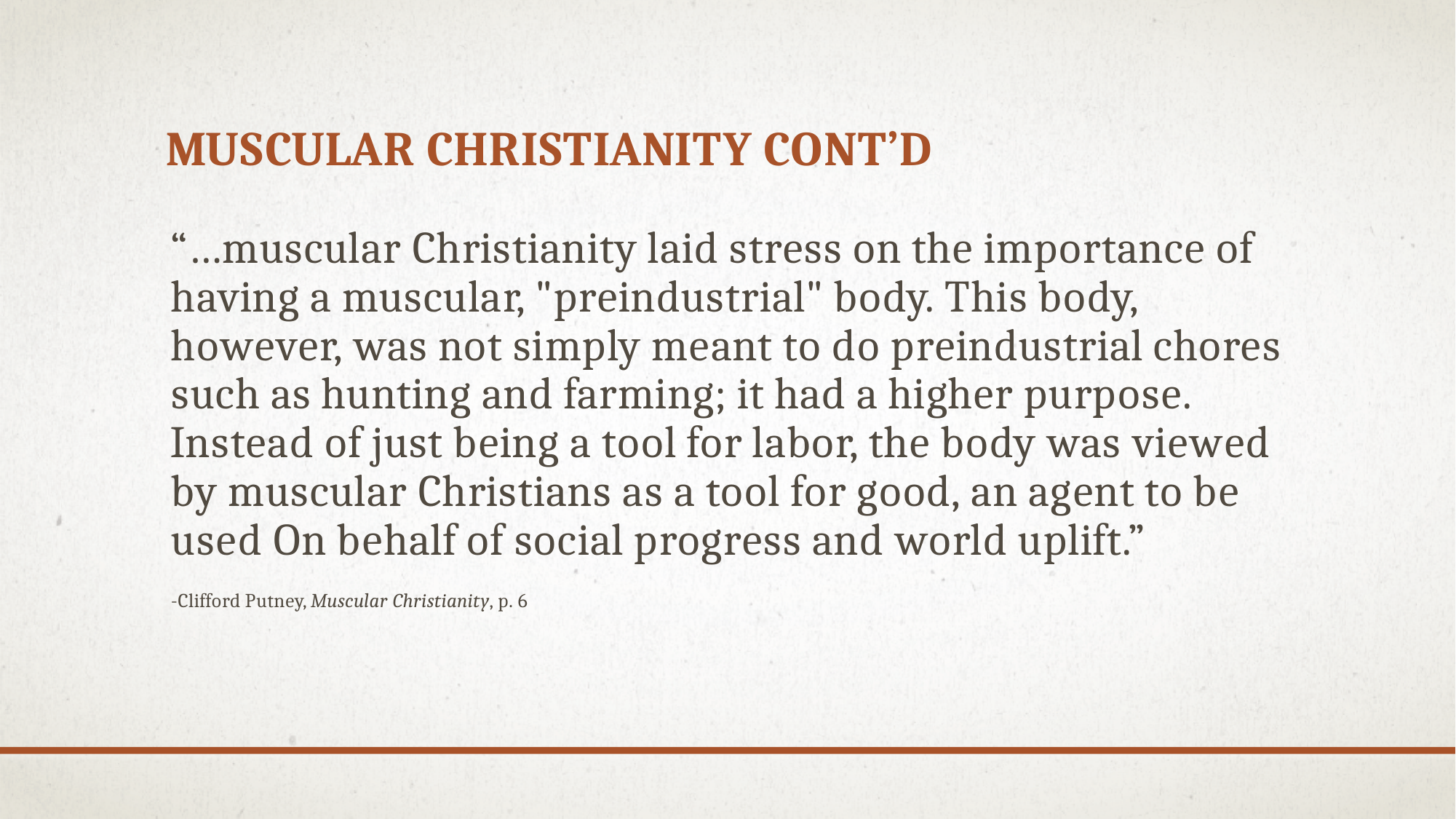

# Muscular Christianity Cont’D
“…muscular Christianity laid stress on the importance of having a muscular, "preindustrial" body. This body, however, was not simply meant to do preindustrial chores such as hunting and farming; it had a higher purpose. Instead of just being a tool for labor, the body was viewed by muscular Christians as a tool for good, an agent to be used On behalf of social progress and world uplift.”
-Clifford Putney, Muscular Christianity, p. 6